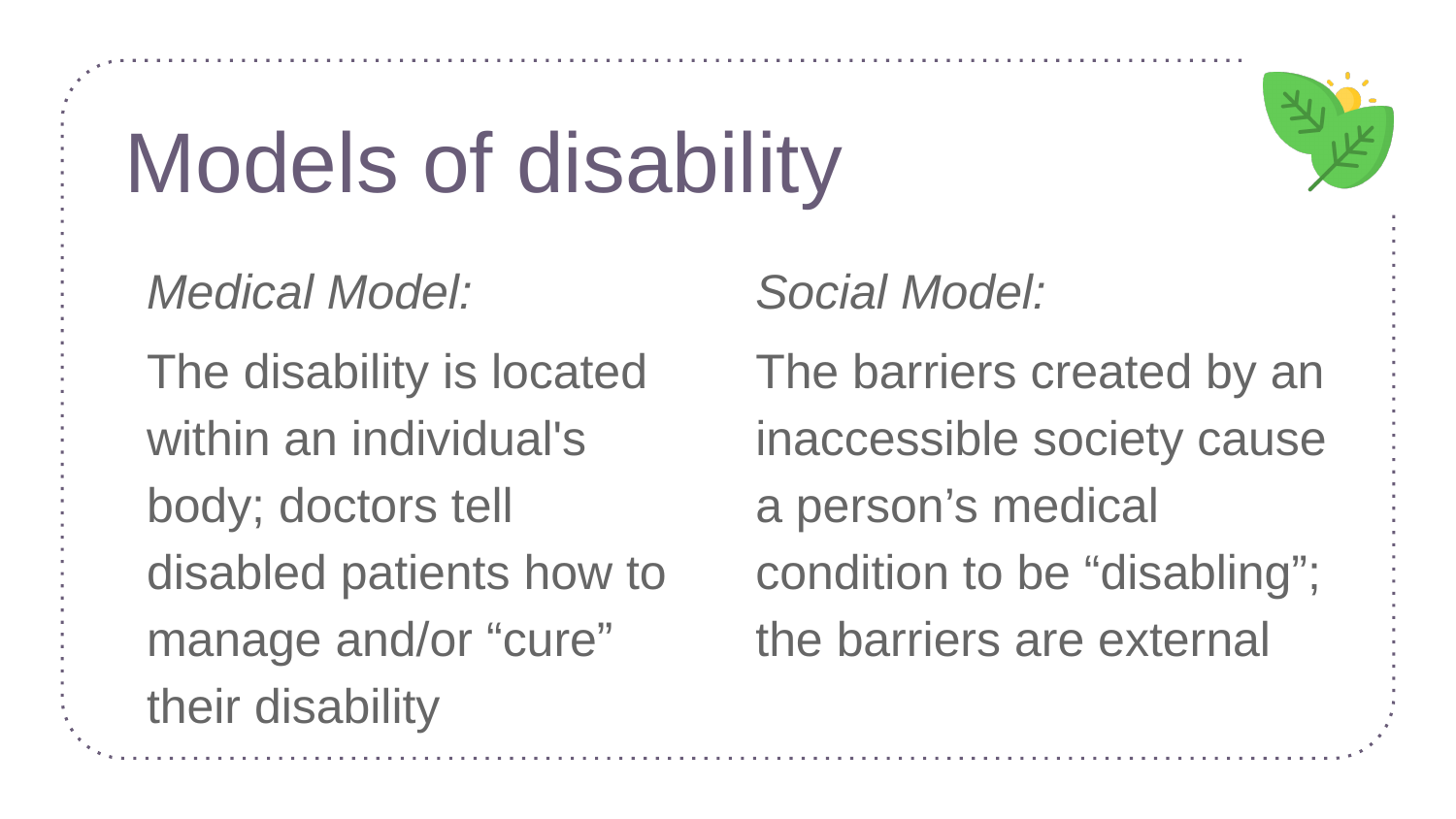

# Models of disability
Social Model:
The barriers created by an inaccessible society cause a person’s medical condition to be “disabling”; the barriers are external
Medical Model:
The disability is located within an individual's body; doctors tell disabled patients how to manage and/or “cure” their disability